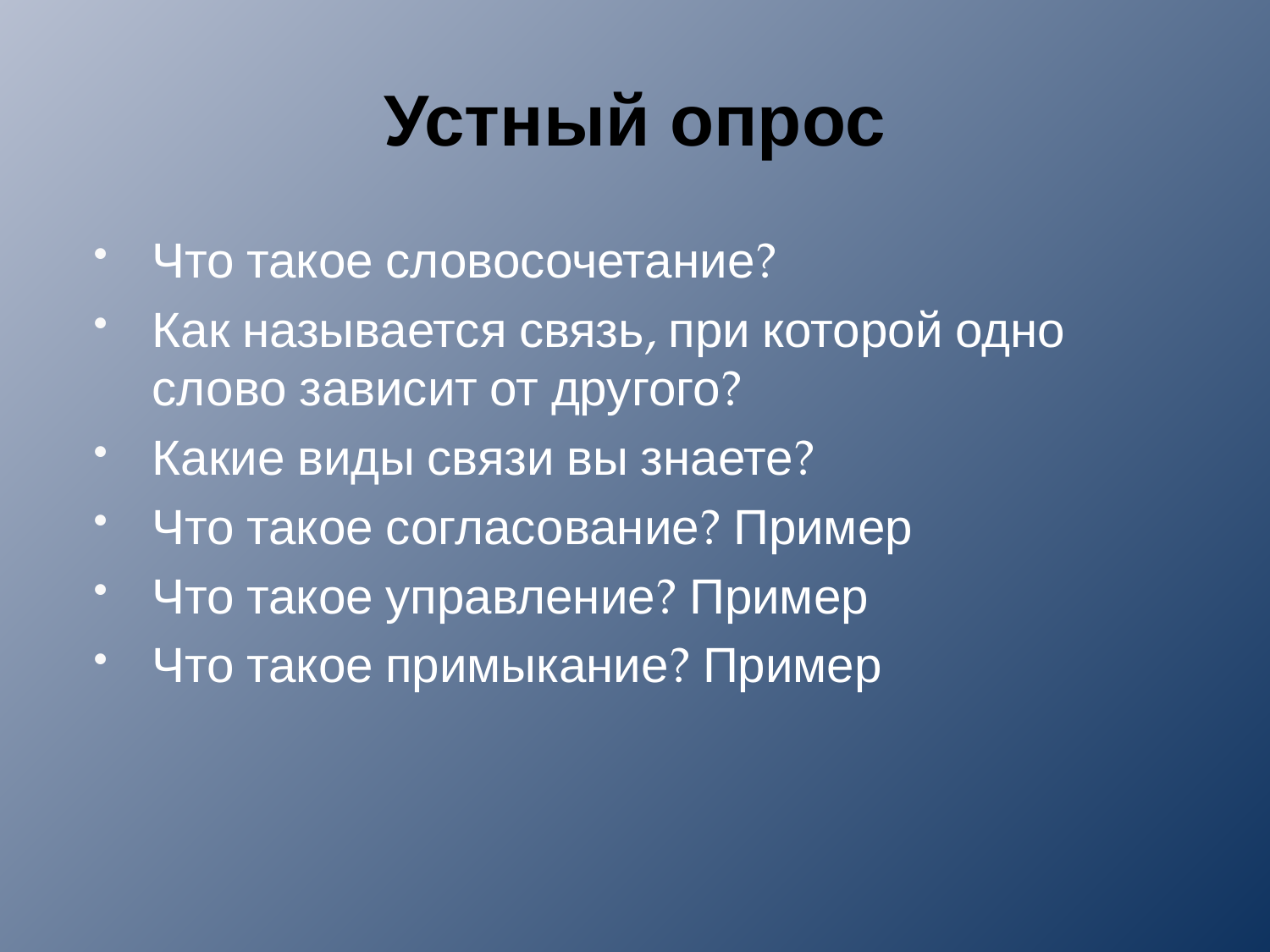

# Устный опрос
Что такое словосочетание?
Как называется связь, при которой одно слово зависит от другого?
Какие виды связи вы знаете?
Что такое согласование? Пример
Что такое управление? Пример
Что такое примыкание? Пример